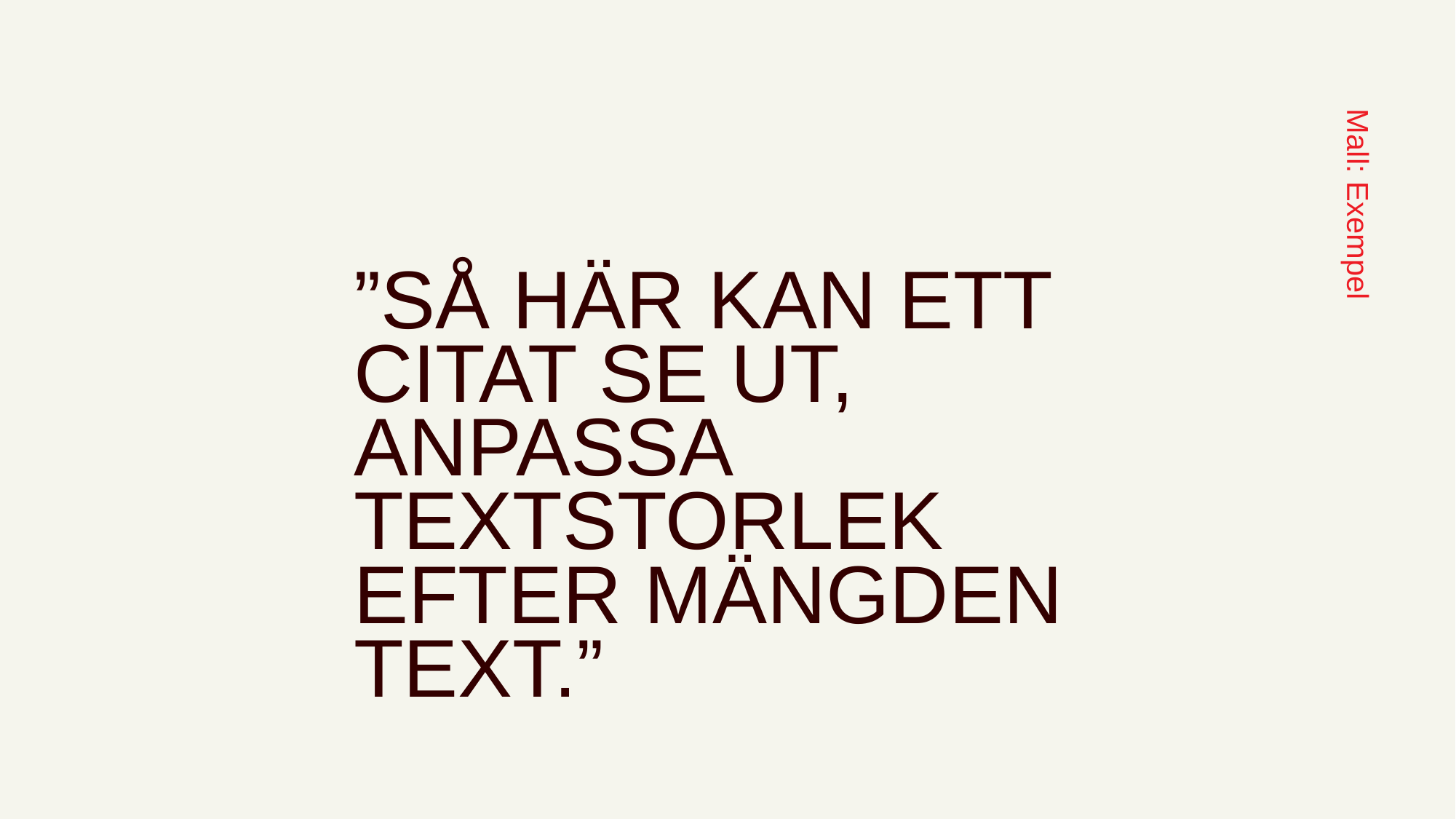

Mall: Exempel
”SÅ HÄR KAN ETT CITAT SE UT, ANPASSA TEXTSTORLEK EFTER MÄNGDEN TEXT.”